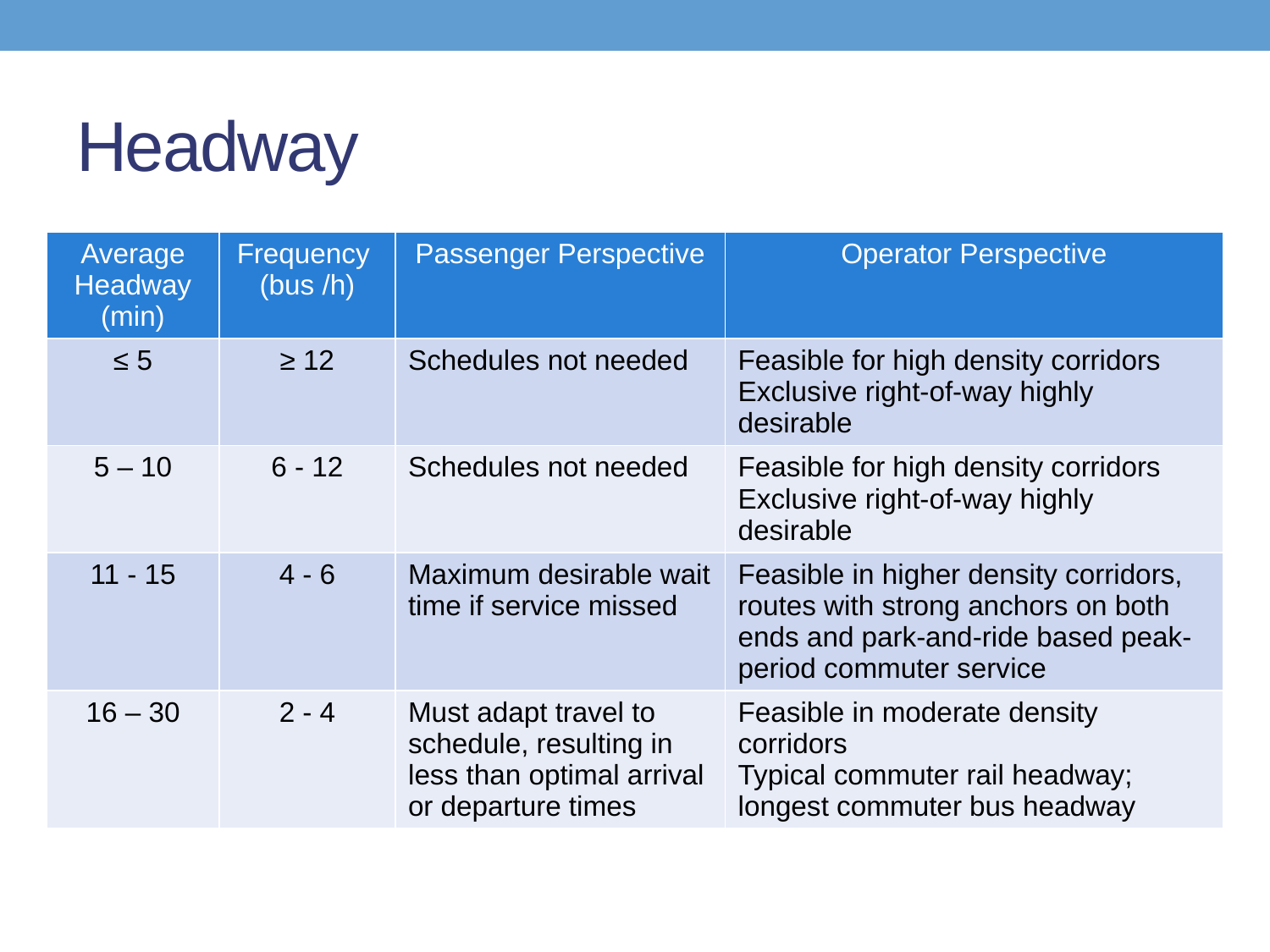

# Headway
| Average Headway (min) | Frequency (bus /h) | Passenger Perspective | Operator Perspective |
| --- | --- | --- | --- |
| ≤ 5 | ≥ 12 | Schedules not needed | Feasible for high density corridors Exclusive right-of-way highly desirable |
| 5 – 10 | 6 - 12 | Schedules not needed | Feasible for high density corridors Exclusive right-of-way highly desirable |
| 11 - 15 | 4 - 6 | Maximum desirable wait time if service missed | Feasible in higher density corridors, routes with strong anchors on both ends and park-and-ride based peak-period commuter service |
| 16 – 30 | 2 - 4 | Must adapt travel to schedule, resulting in less than optimal arrival or departure times | Feasible in moderate density corridors Typical commuter rail headway; longest commuter bus headway |